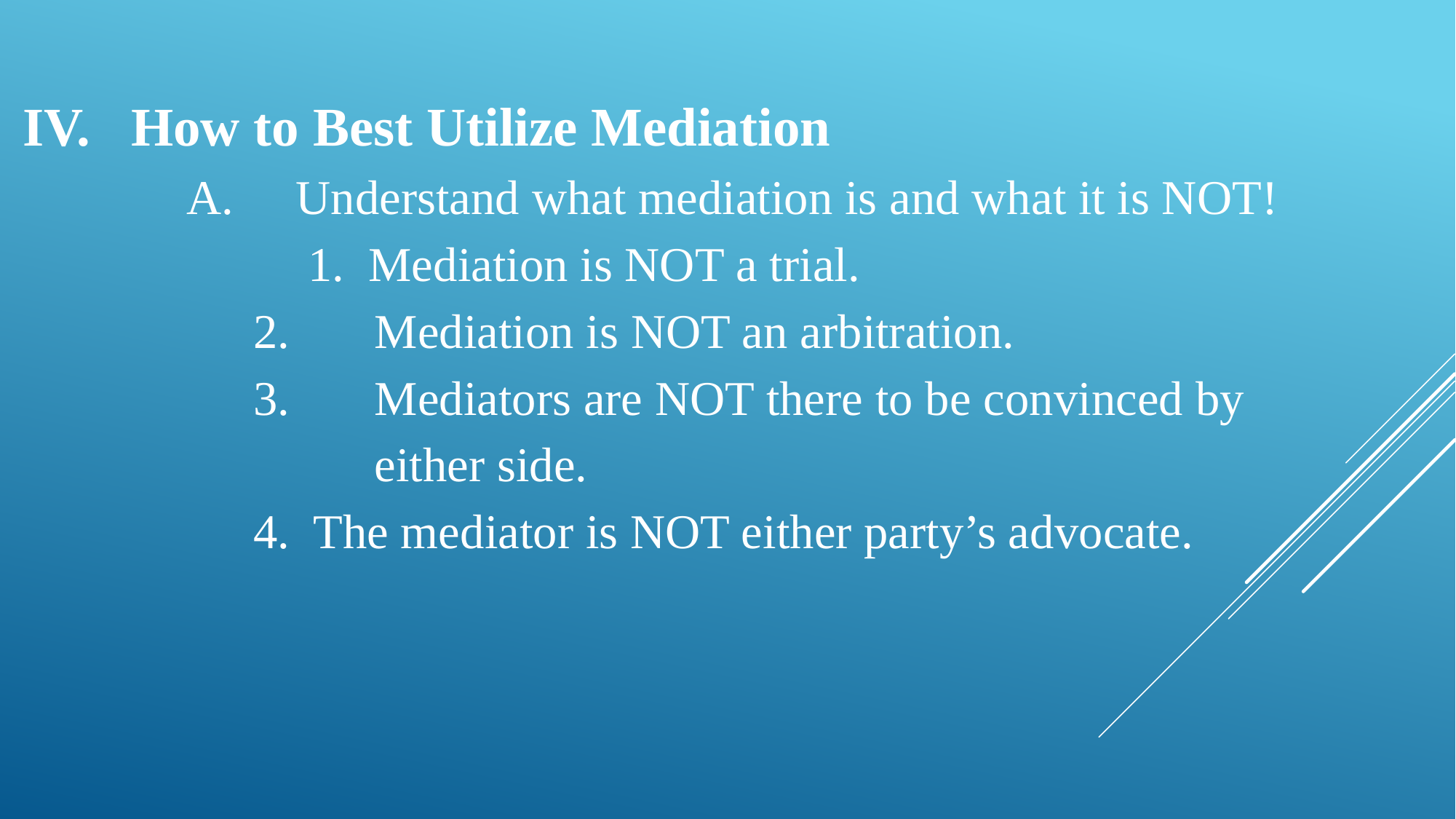

IV.   How to Best Utilize Mediation
	A.	Understand what mediation is and what it is NOT!
		 1.  Mediation is NOT a trial.
	 2.	  Mediation is NOT an arbitration.
	 3.	  Mediators are NOT there to be convinced by
		  either side.
	 4.  The mediator is NOT either party’s advocate.